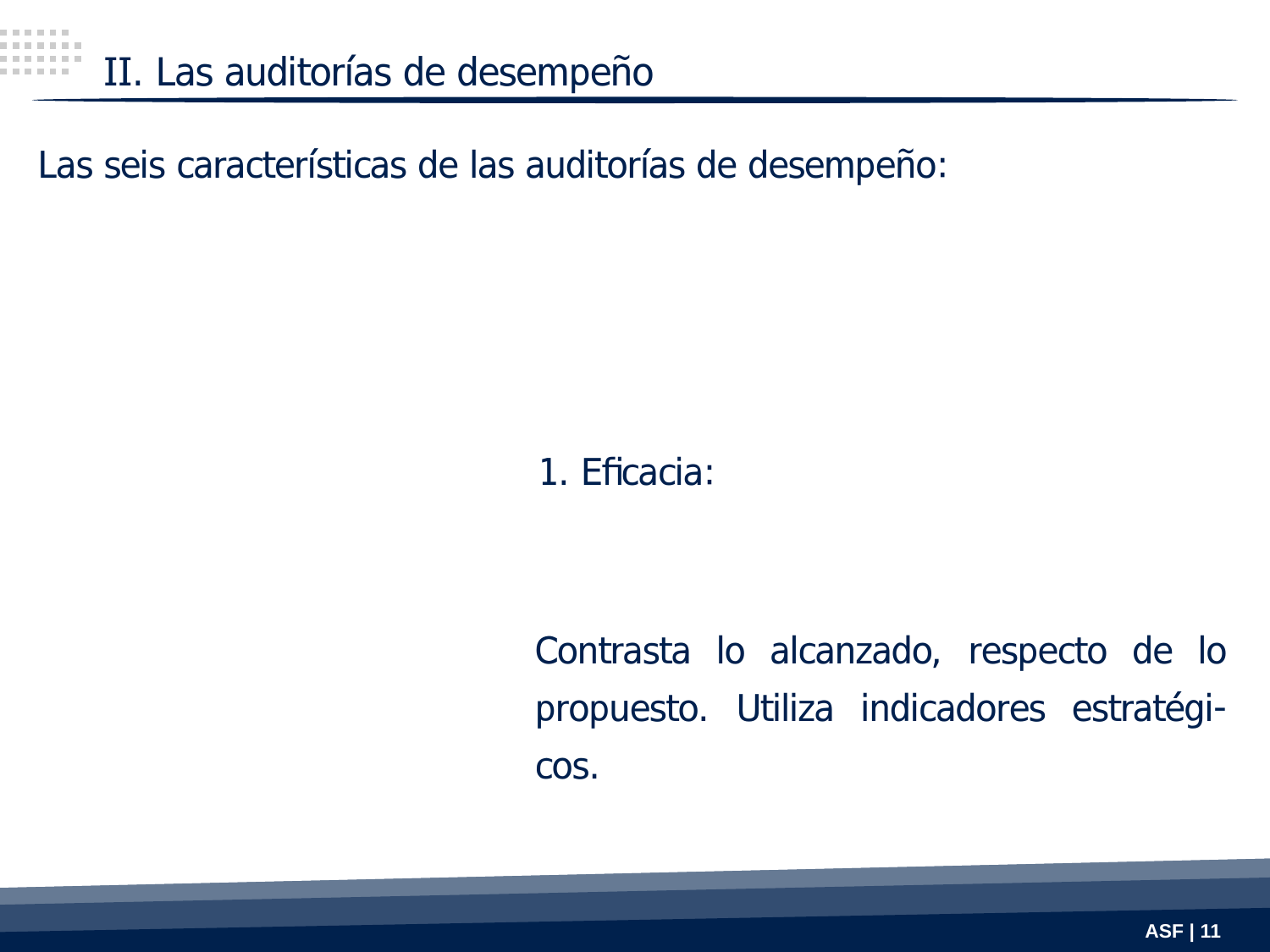

II. Las auditorías de desempeño

Las seis características de las auditorías de desempeño:
1. Eficacia:
Contrasta lo alcanzado, respecto de lo propuesto. Utiliza indicadores estratégi-cos.

ASF | 11